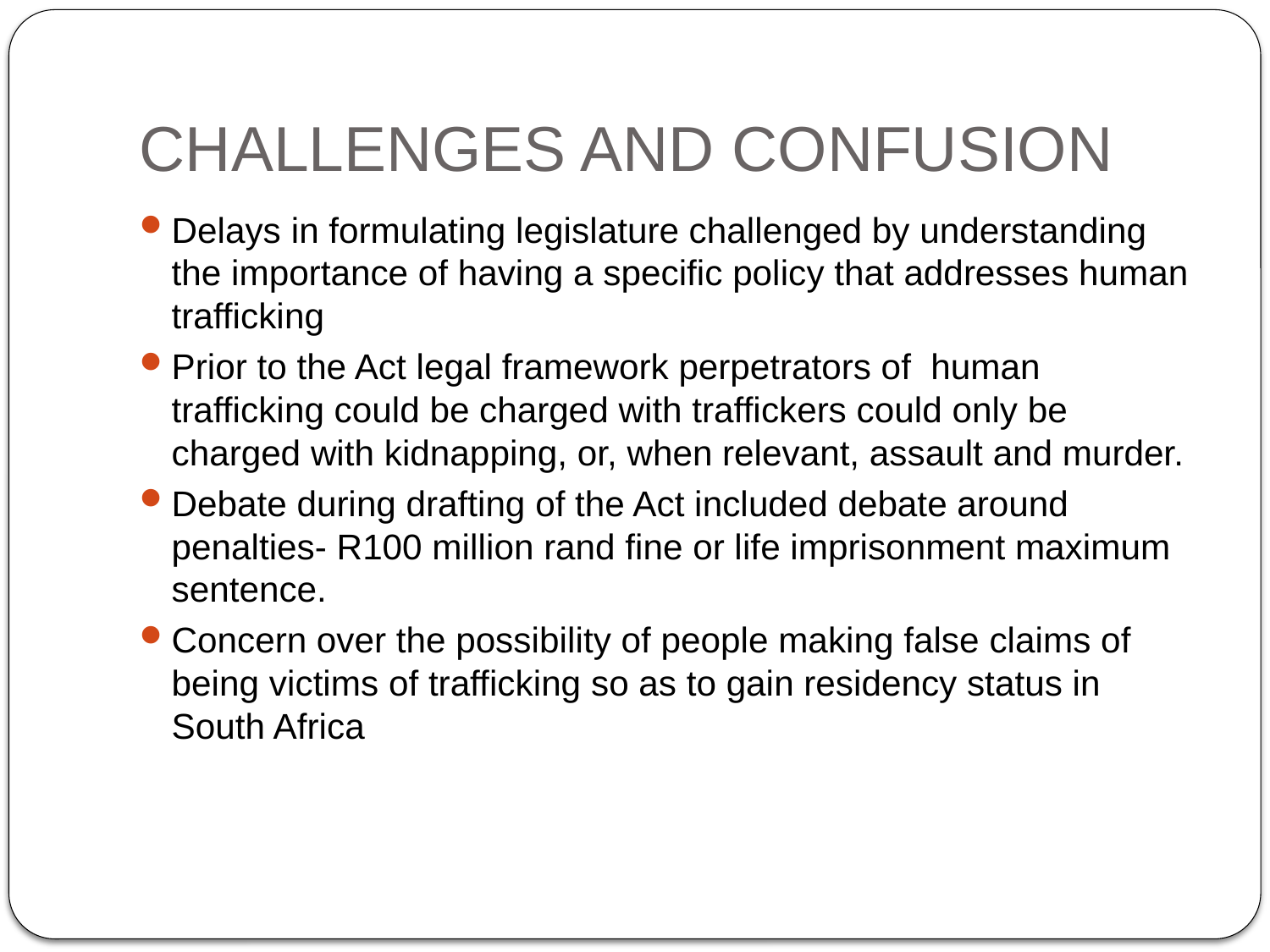

# CHALLENGES AND CONFUSION
Delays in formulating legislature challenged by understanding the importance of having a specific policy that addresses human trafficking
Prior to the Act legal framework perpetrators of  human trafficking could be charged with traffickers could only be charged with kidnapping, or, when relevant, assault and murder.
Debate during drafting of the Act included debate around penalties- R100 million rand fine or life imprisonment maximum sentence.
Concern over the possibility of people making false claims of being victims of trafficking so as to gain residency status in South Africa